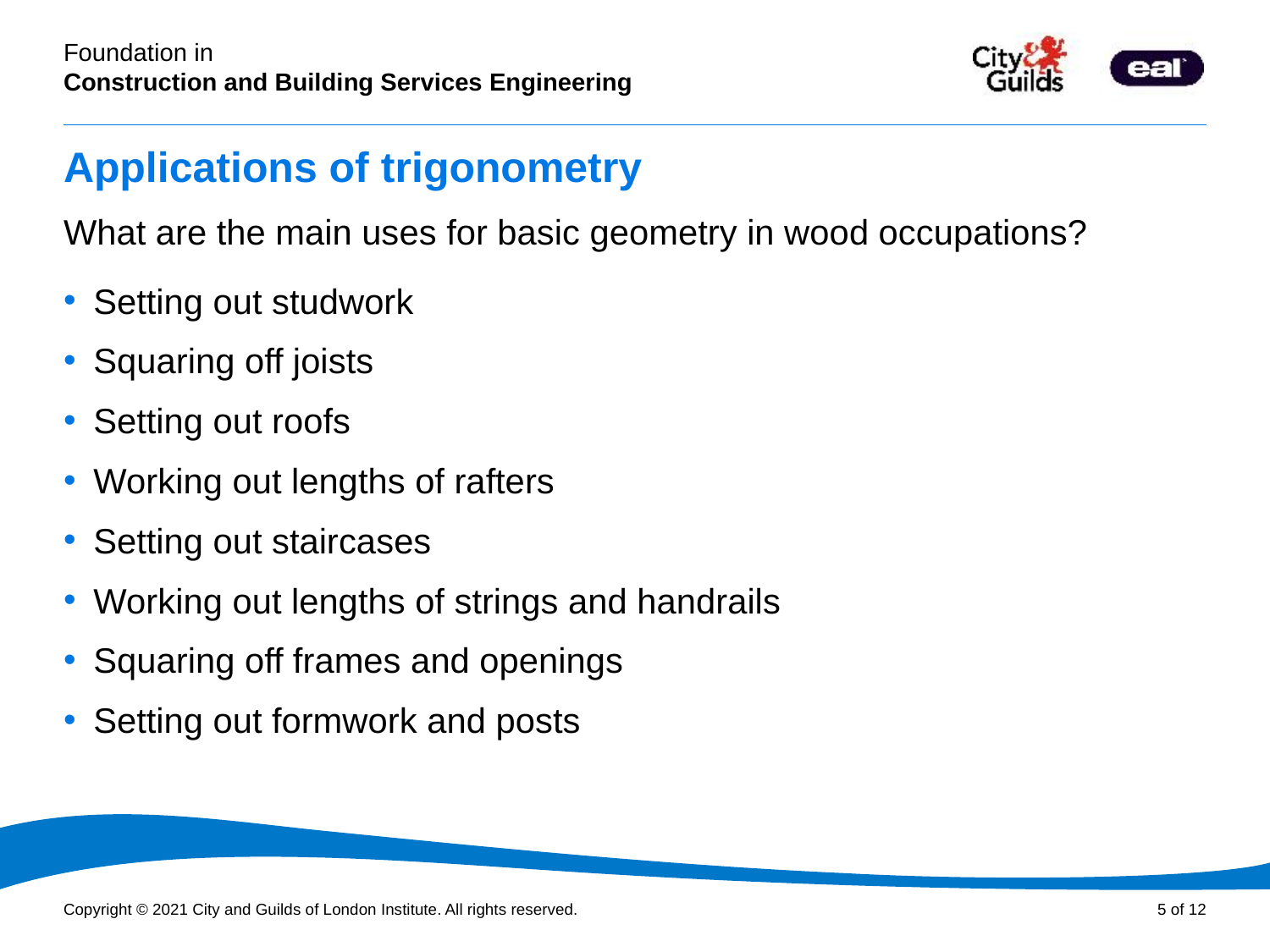

# Applications of trigonometry
What are the main uses for basic geometry in wood occupations?
Setting out studwork
Squaring off joists
Setting out roofs
Working out lengths of rafters
Setting out staircases
Working out lengths of strings and handrails
Squaring off frames and openings
Setting out formwork and posts